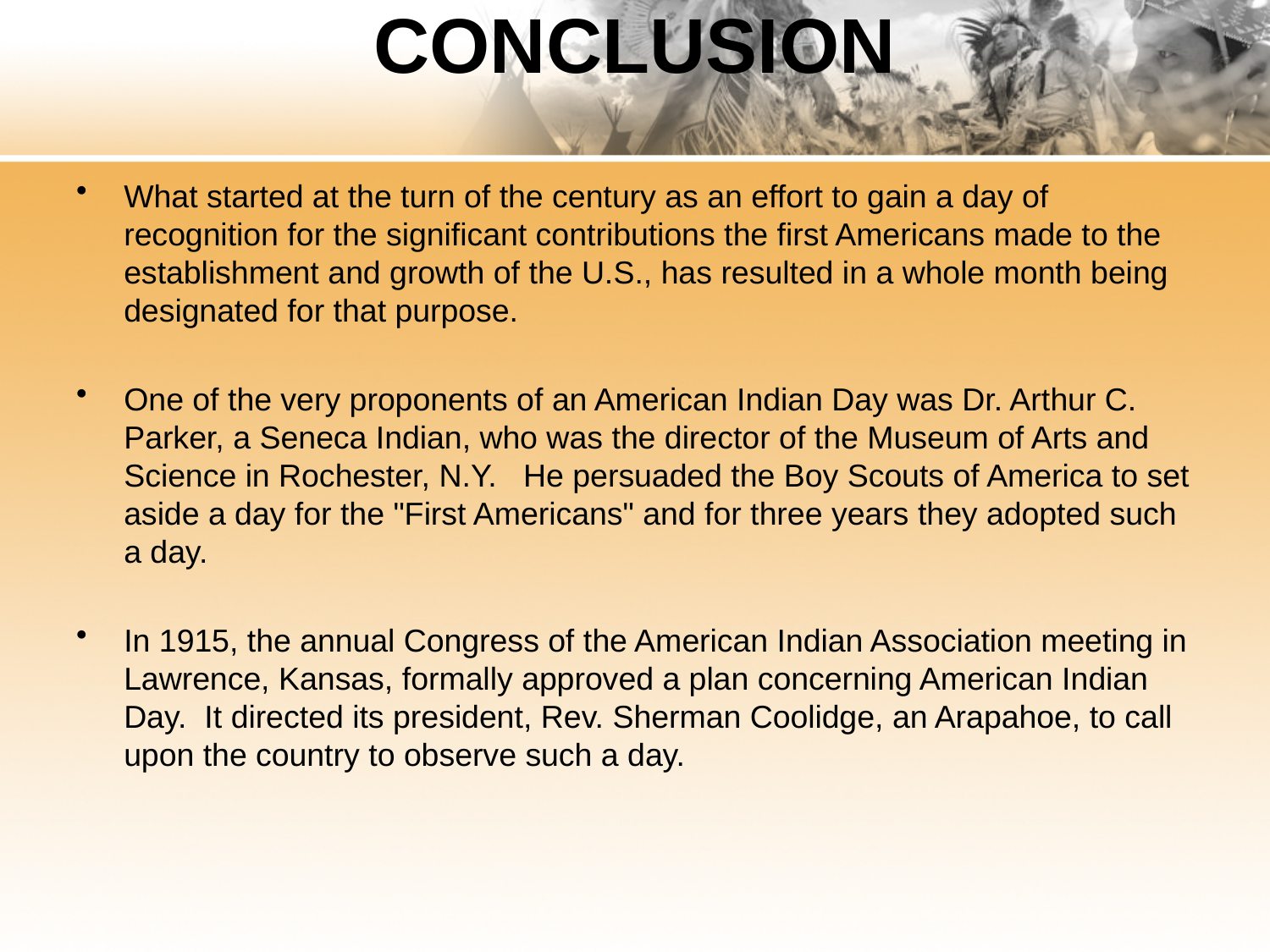

# CONCLUSION
What started at the turn of the century as an effort to gain a day of recognition for the significant contributions the first Americans made to the establishment and growth of the U.S., has resulted in a whole month being designated for that purpose.

One of the very proponents of an American Indian Day was Dr. Arthur C. Parker, a Seneca Indian, who was the director of the Museum of Arts and Science in Rochester, N.Y.   He persuaded the Boy Scouts of America to set aside a day for the "First Americans" and for three years they adopted such a day.

In 1915, the annual Congress of the American Indian Association meeting in Lawrence, Kansas, formally approved a plan concerning American Indian Day.  It directed its president, Rev. Sherman Coolidge, an Arapahoe, to call upon the country to observe such a day.